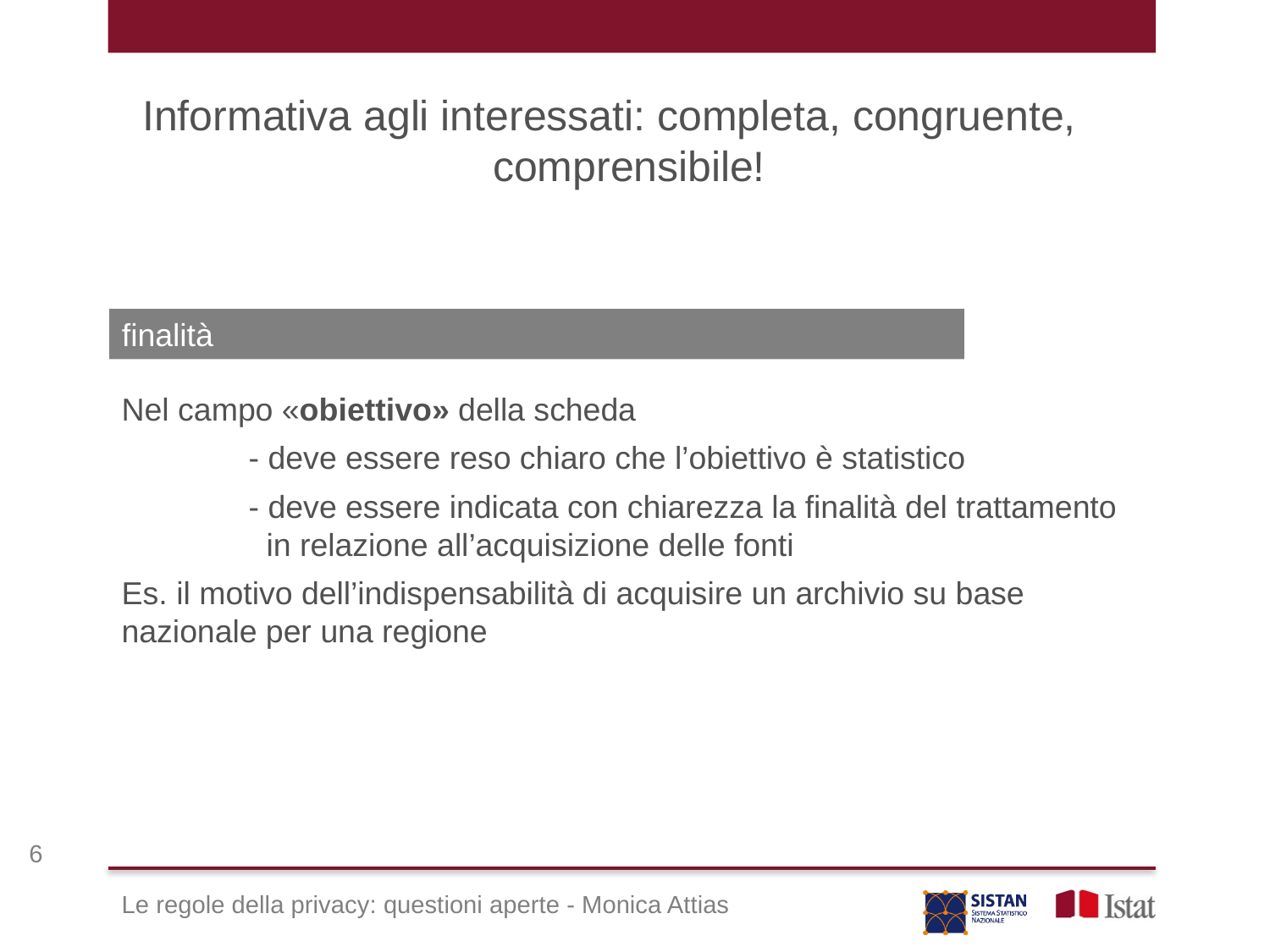

Informativa agli interessati: completa, congruente, comprensibile!

finalità
Nel campo «obiettivo» della scheda
	- deve essere reso chiaro che l’obiettivo è statistico
	- deve essere indicata con chiarezza la finalità del trattamento 		  in relazione all’acquisizione delle fonti
Es. il motivo dell’indispensabilità di acquisire un archivio su base nazionale per una regione

6
Le regole della privacy: questioni aperte - Monica Attias